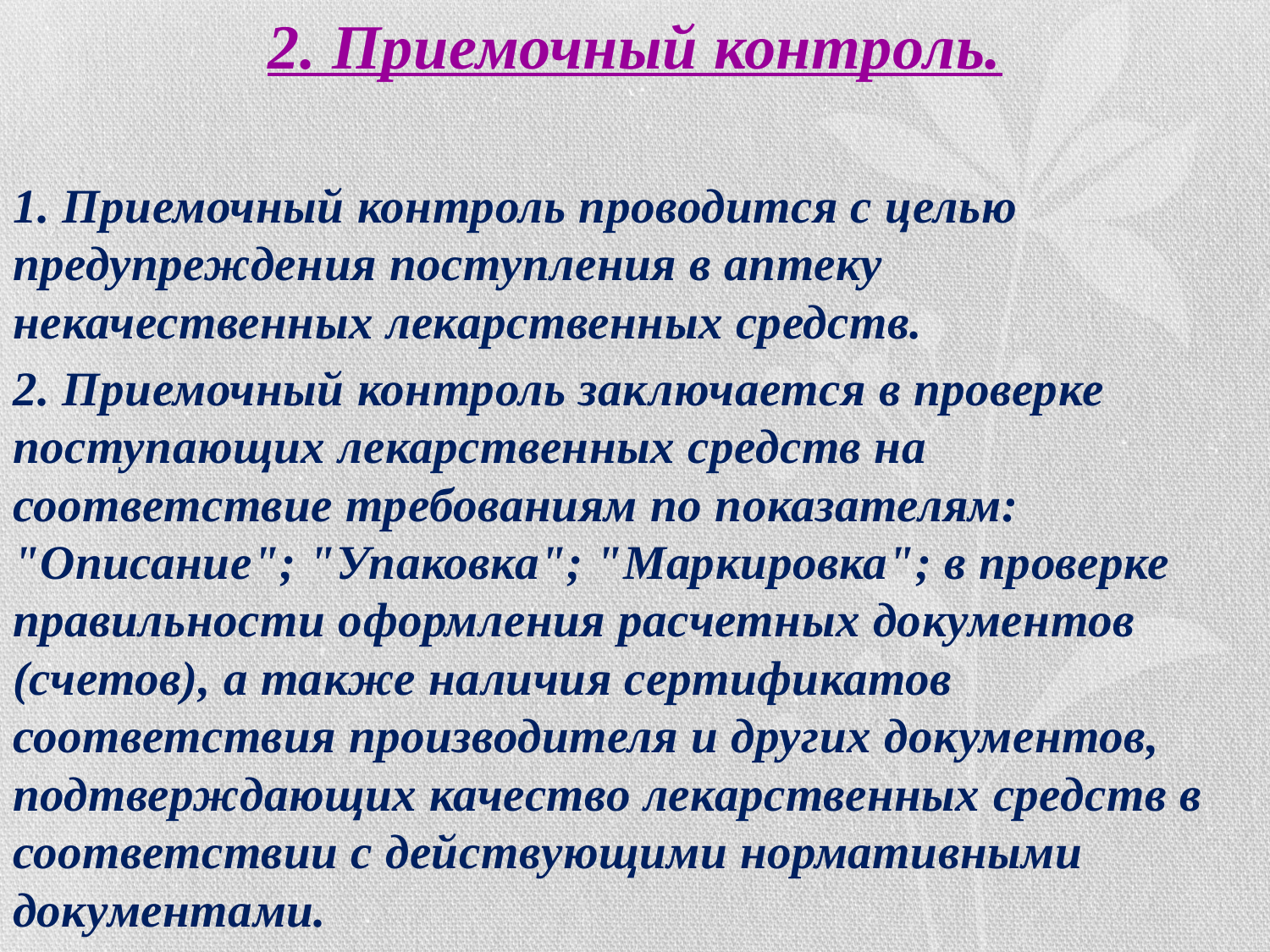

2. Приемочный контроль.

1. Приемочный контроль проводится с целью предупреждения поступления в аптеку некачественных лекарственных средств.
2. Приемочный контроль заключается в проверке поступающих лекарственных средств на соответствие требованиям по показателям: "Описание"; "Упаковка"; "Маркировка"; в проверке правильности оформления расчетных документов (счетов), а также наличия сертификатов соответствия производителя и других документов, подтверждающих качество лекарственных средств в соответствии с действующими нормативными документами.